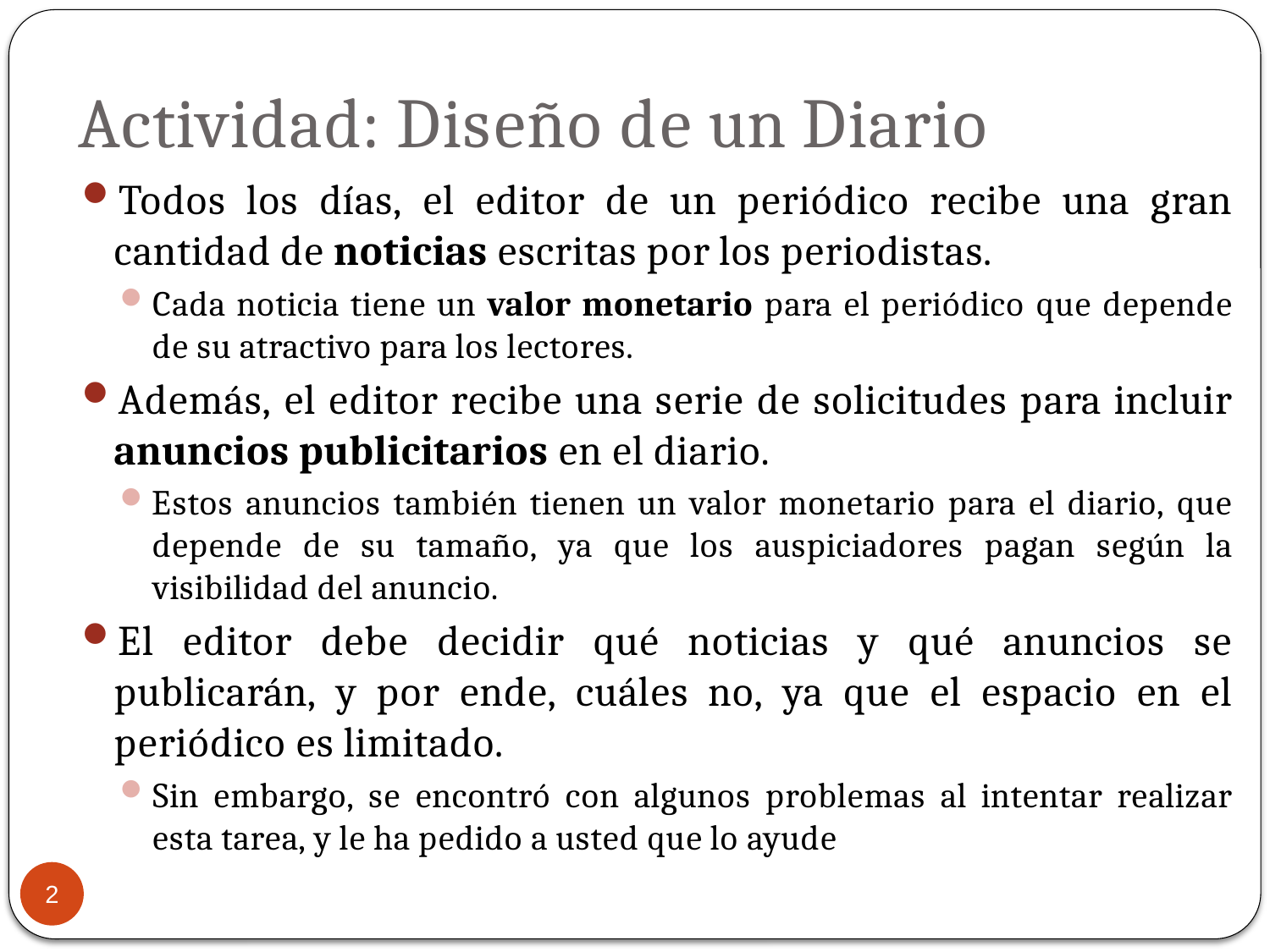

# Actividad: Diseño de un Diario
Todos los días, el editor de un periódico recibe una gran cantidad de noticias escritas por los periodistas.
Cada noticia tiene un valor monetario para el periódico que depende de su atractivo para los lectores.
Además, el editor recibe una serie de solicitudes para incluir anuncios publicitarios en el diario.
Estos anuncios también tienen un valor monetario para el diario, que depende de su tamaño, ya que los auspiciadores pagan según la visibilidad del anuncio.
El editor debe decidir qué noticias y qué anuncios se publicarán, y por ende, cuáles no, ya que el espacio en el periódico es limitado.
Sin embargo, se encontró con algunos problemas al intentar realizar esta tarea, y le ha pedido a usted que lo ayude
2